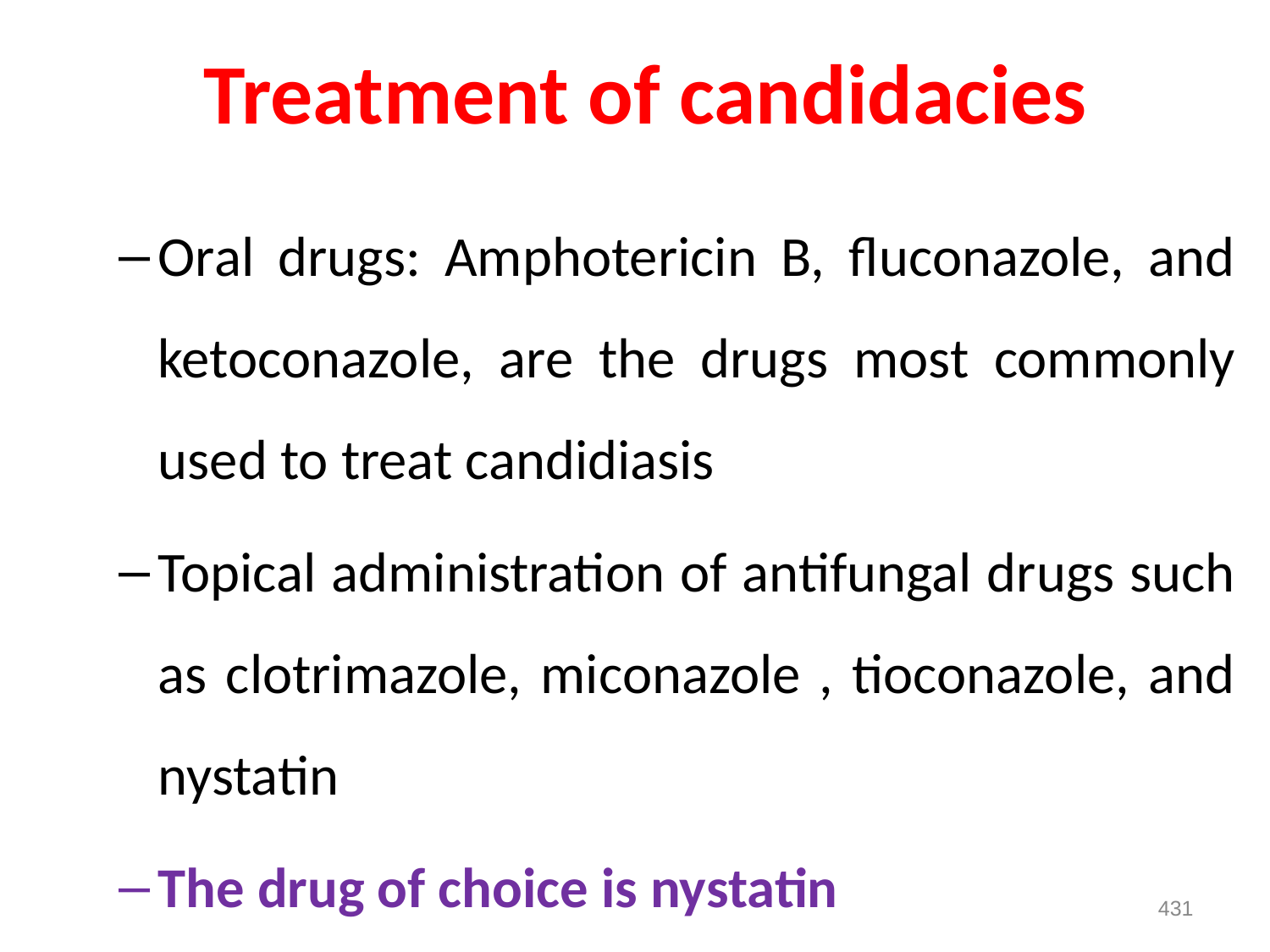

# Treatment of candidacies
Oral drugs: Amphotericin B, fluconazole, and ketoconazole, are the drugs most commonly used to treat candidiasis
Topical administration of antifungal drugs such as clotrimazole, miconazole , tioconazole, and nystatin
The drug of choice is nystatin

431